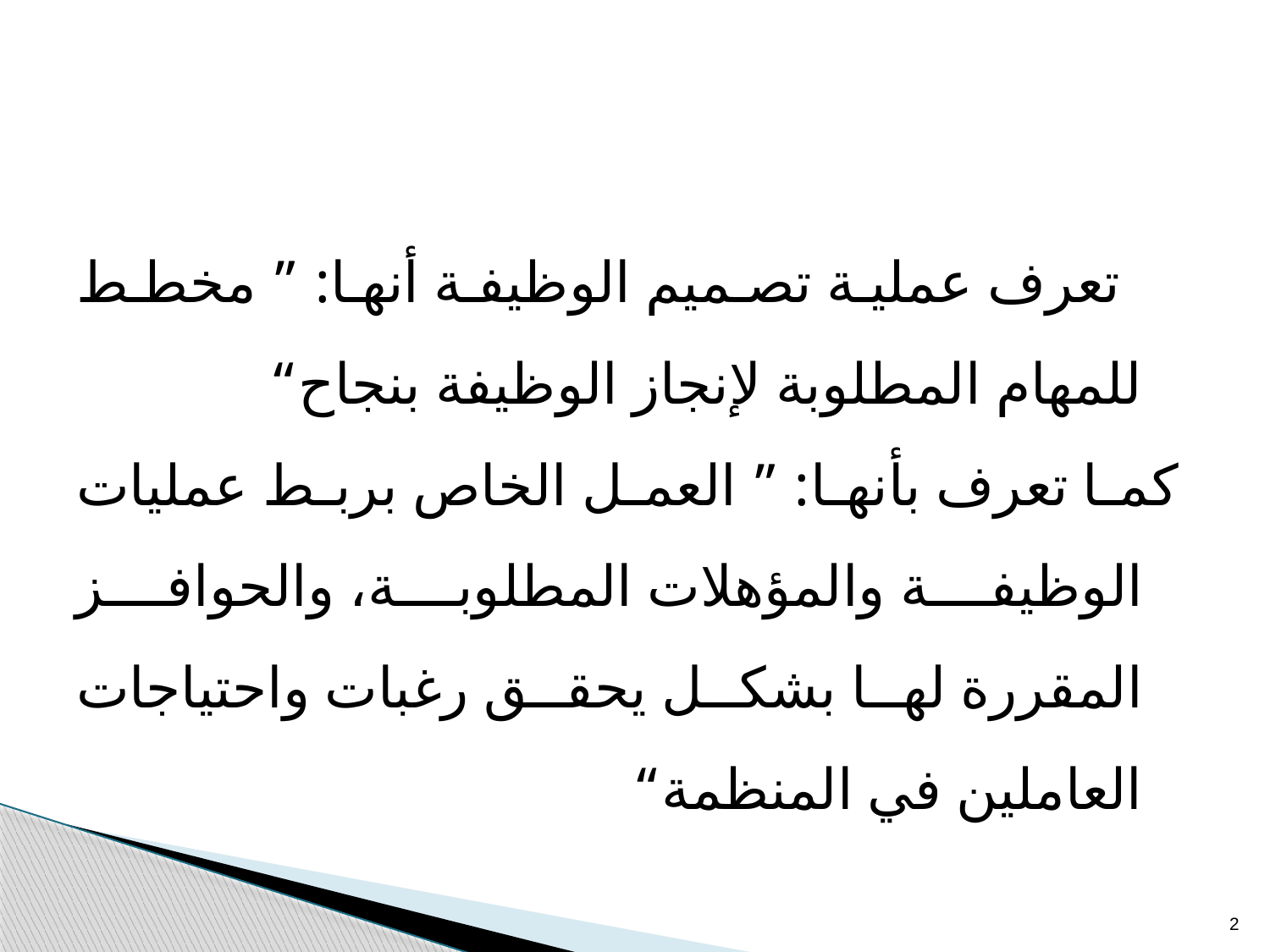

تعرف عملية تصميم الوظيفة أنها: ” مخطط للمهام المطلوبة لإنجاز الوظيفة بنجاح“
	كما تعرف بأنها: ” العمل الخاص بربط عمليات الوظيفة والمؤهلات المطلوبة، والحوافز المقررة لها بشكل يحقق رغبات واحتياجات العاملين في المنظمة“
2